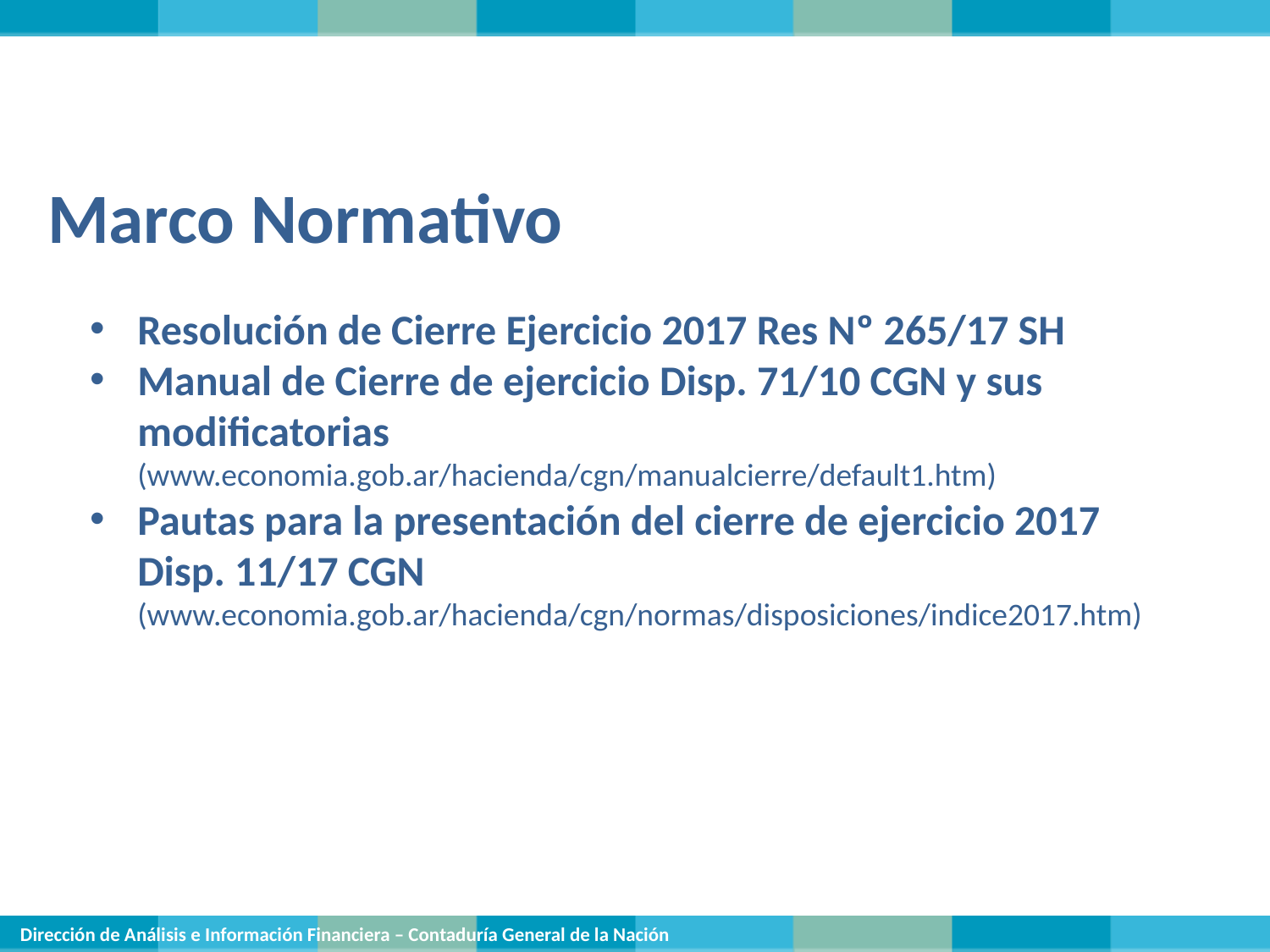

Marco Normativo
Resolución de Cierre Ejercicio 2017 Res Nº 265/17 SH
Manual de Cierre de ejercicio Disp. 71/10 CGN y sus modificatorias  (www.economia.gob.ar/hacienda/cgn/manualcierre/default1.htm)
Pautas para la presentación del cierre de ejercicio 2017 Disp. 11/17 CGN (www.economia.gob.ar/hacienda/cgn/normas/disposiciones/indice2017.htm)